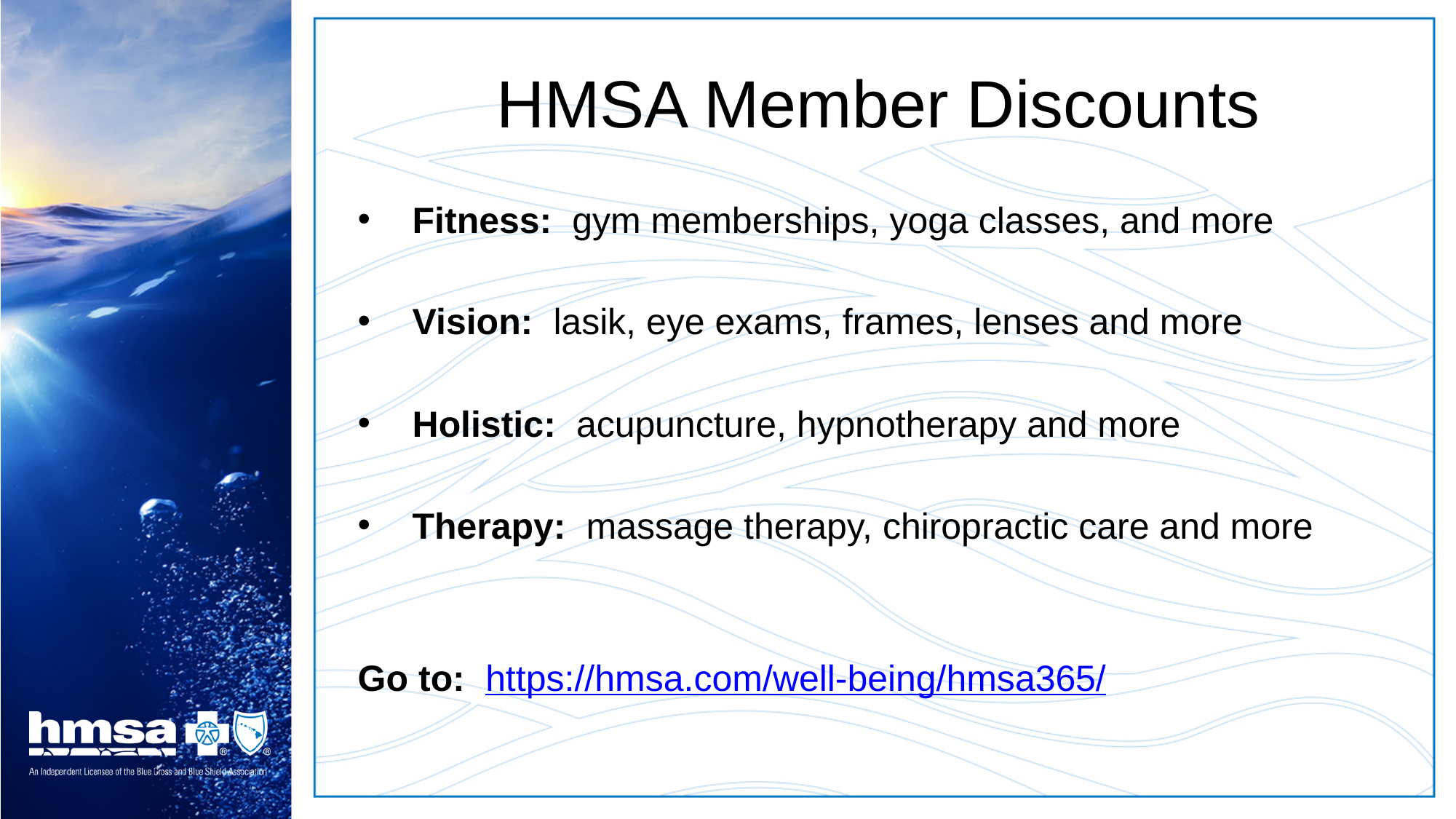

# HMSA Member Discounts
Fitness:  gym memberships, yoga classes, and more

Vision:  lasik, eye exams, frames, lenses and more

Holistic:  acupuncture, hypnotherapy and more

Therapy:  massage therapy, chiropractic care and more

Go to:  https://hmsa.com/well-being/hmsa365/